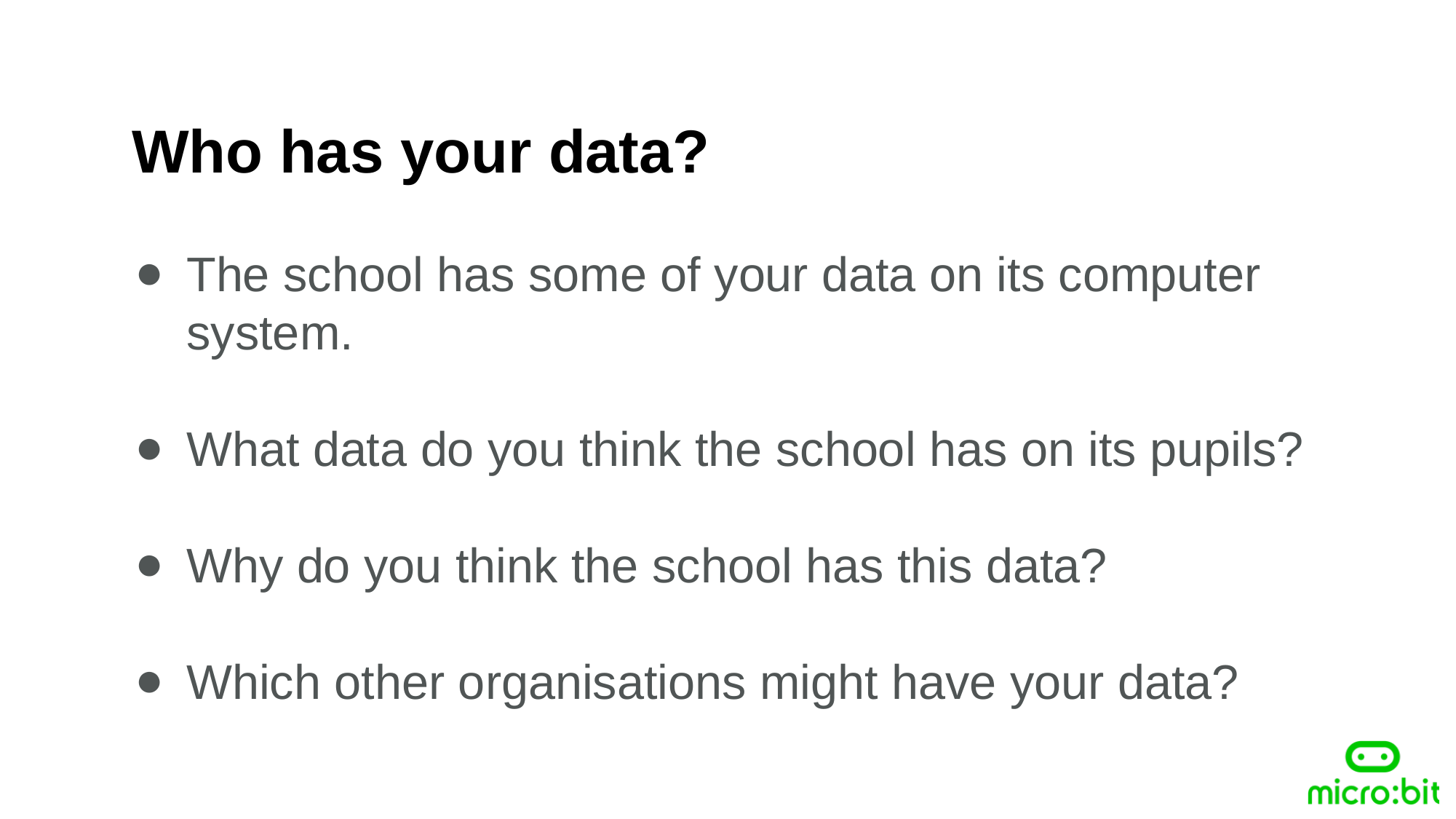

Who has your data?

The school has some of your data on its computer system.

What data do you think the school has on its pupils?

Why do you think the school has this data?

Which other organisations might have your data?